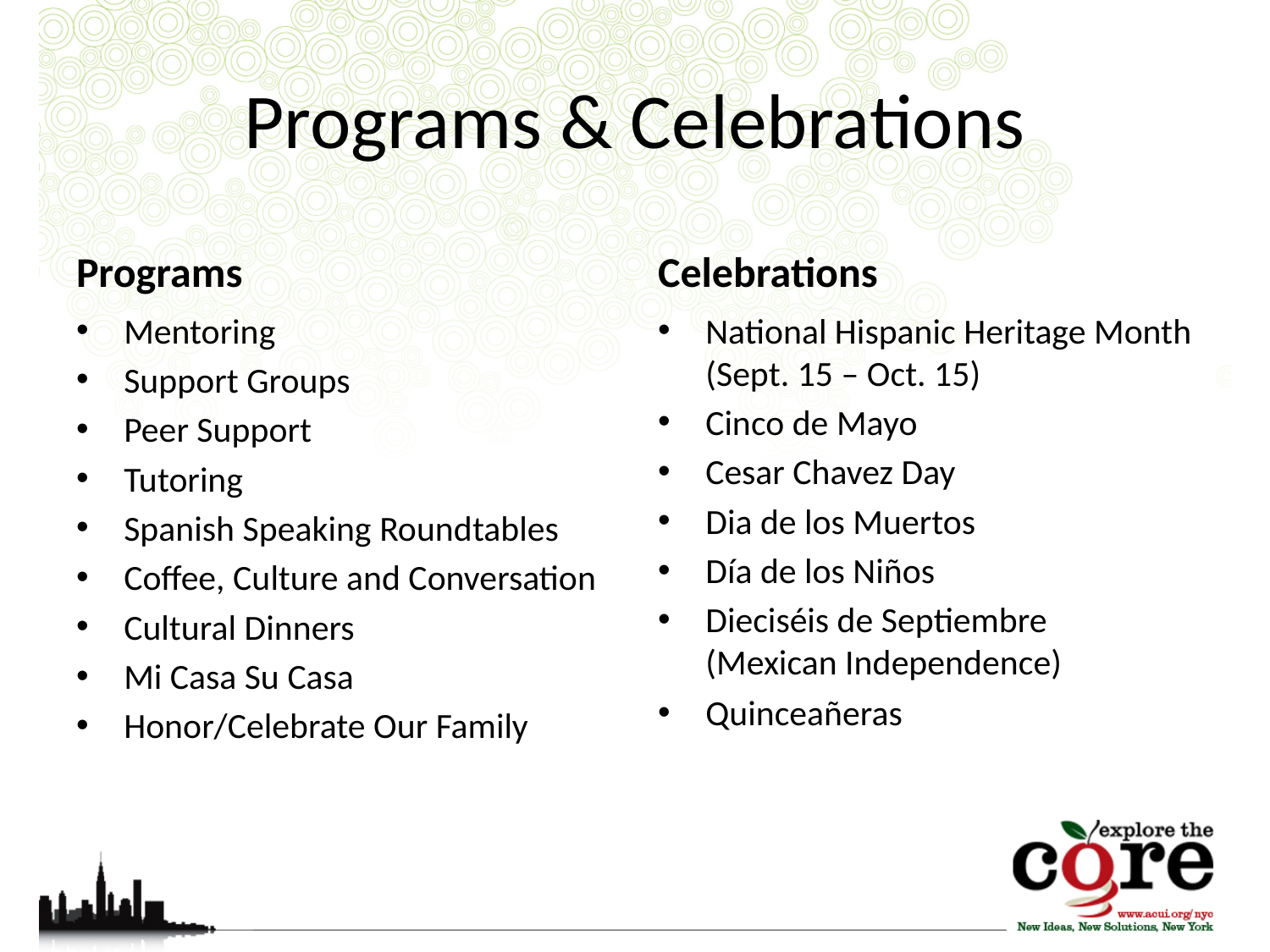

# Programs & Celebrations
Programs
Celebrations
Mentoring
Support Groups
Peer Support
Tutoring
Spanish Speaking Roundtables
Coffee, Culture and Conversation
Cultural Dinners
Mi Casa Su Casa
Honor/Celebrate Our Family

National Hispanic Heritage Month (Sept. 15 – Oct. 15)
Cinco de Mayo
Cesar Chavez Day
Dia de los Muertos
Día de los Niños
Dieciséis de Septiembre
(Mexican Independence)
Quinceañeras